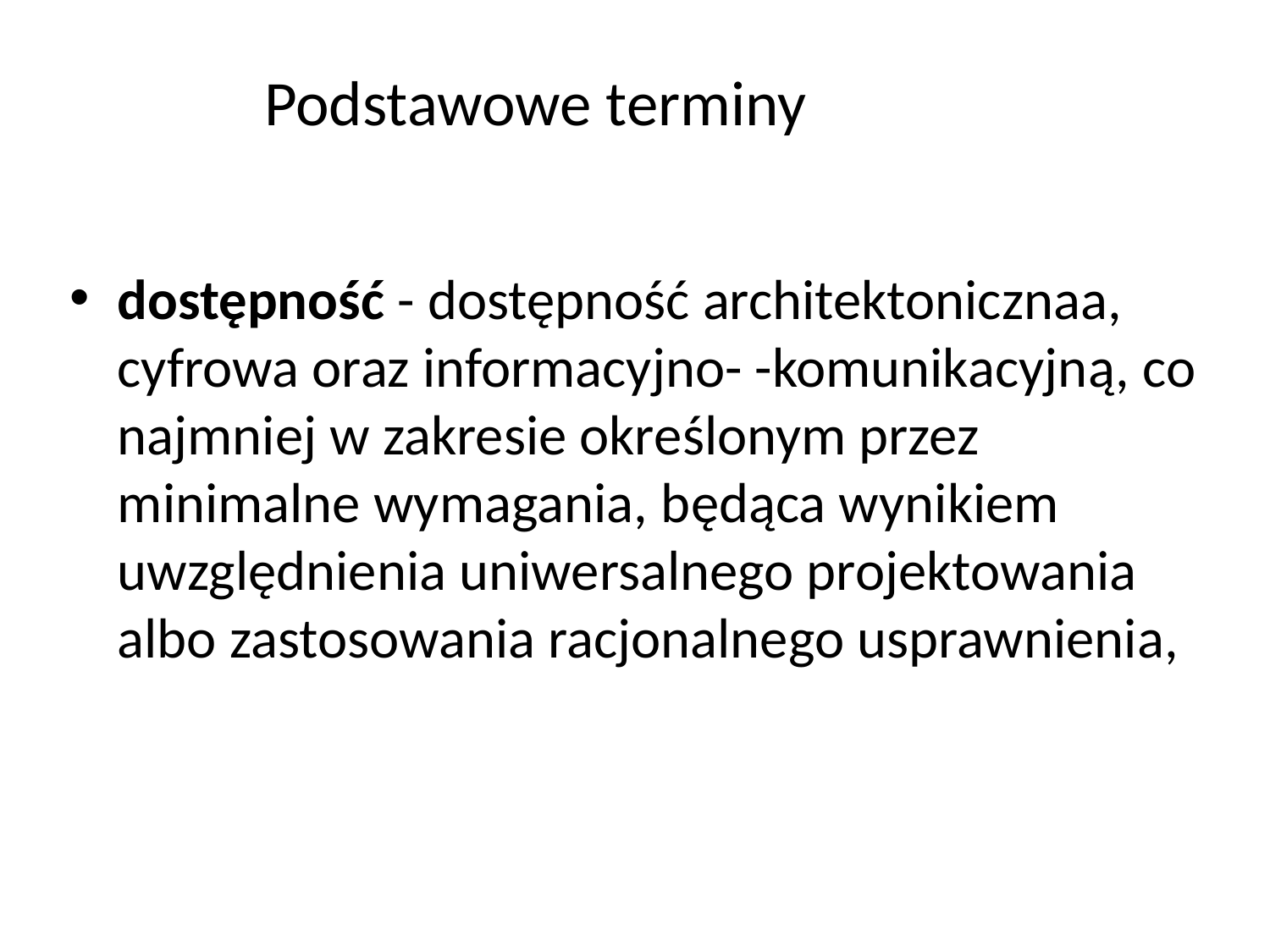

# Podstawowe terminy
dostępność - dostępność architektonicznaa, cyfrowa oraz informacyjno- -komunikacyjną, co najmniej w zakresie określonym przez minimalne wymagania, będąca wynikiem uwzględnienia uniwersalnego projektowania albo zastosowania racjonalnego usprawnienia,